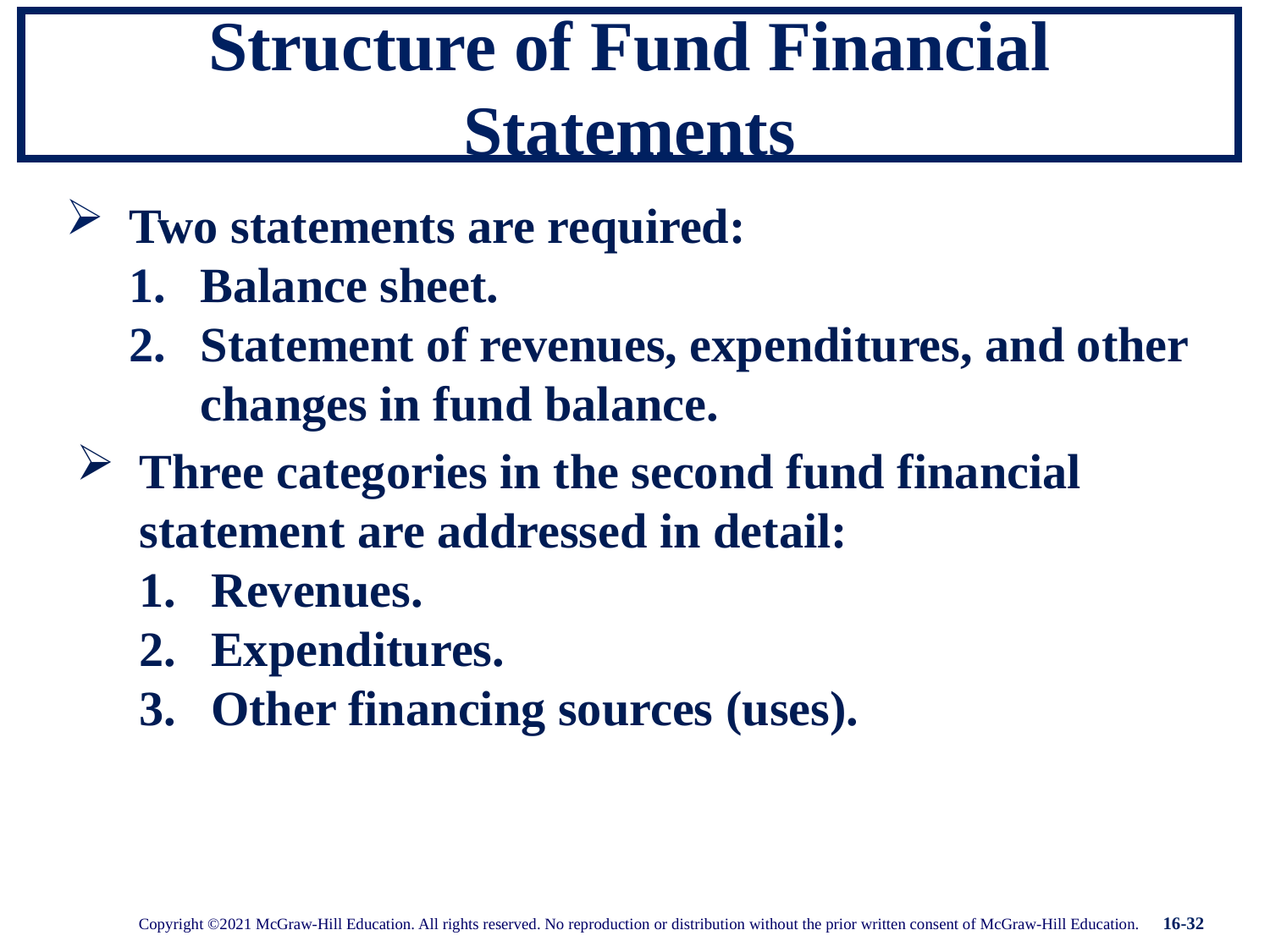

# Structure of Fund Financial Statements
Two statements are required:
Balance sheet.
Statement of revenues, expenditures, and other changes in fund balance.
Three categories in the second fund financial statement are addressed in detail:
Revenues.
Expenditures.
Other financing sources (uses).
16-32
Copyright ©2021 McGraw-Hill Education. All rights reserved. No reproduction or distribution without the prior written consent of McGraw-Hill Education.